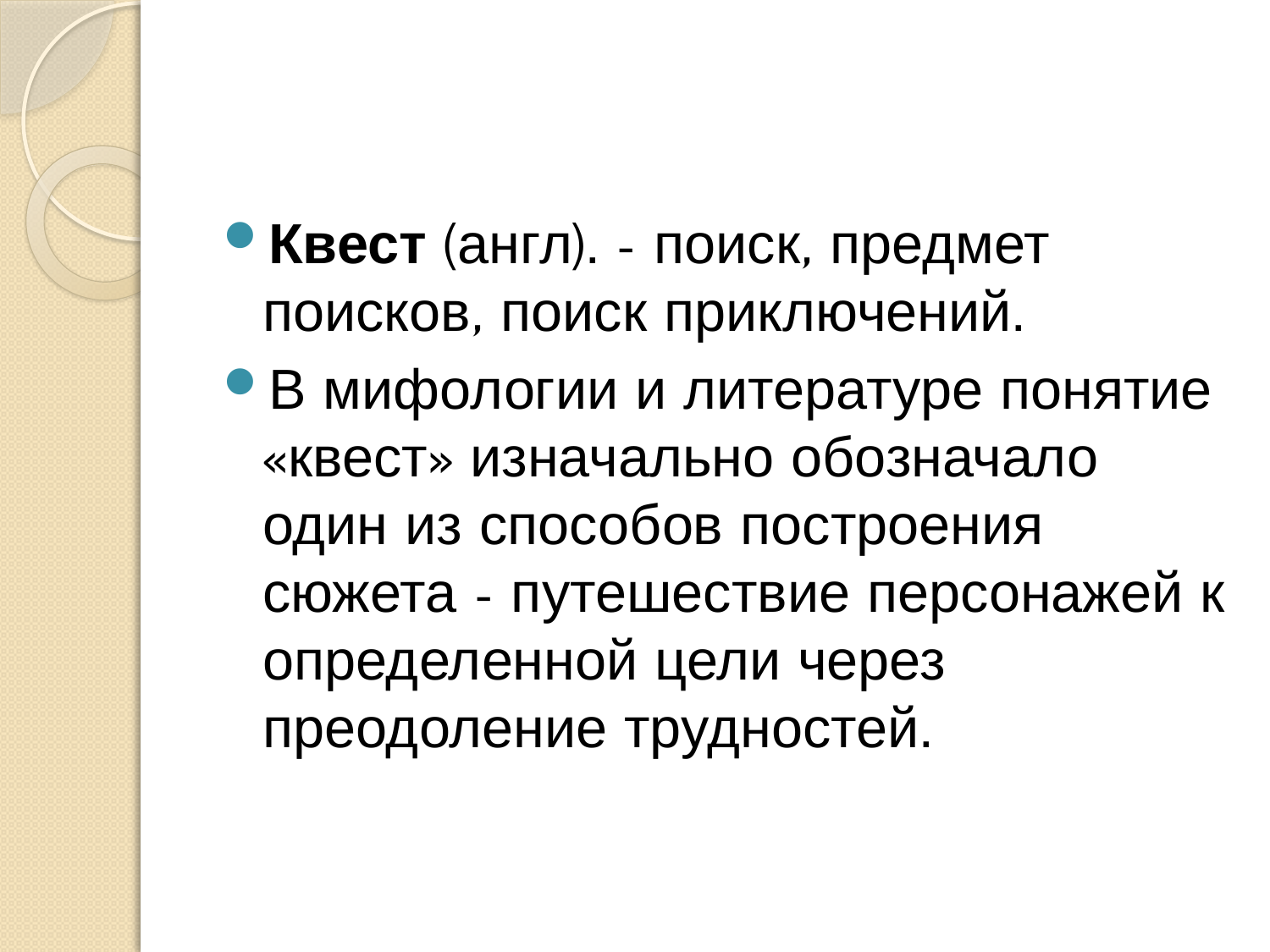

#
Квест (англ). - поиск, предмет поисков, поиск приключений.
В мифологии и литературе понятие «квест» изначально обозначало один из способов построения сюжета - путешествие персонажей к определенной цели через преодоление трудностей.